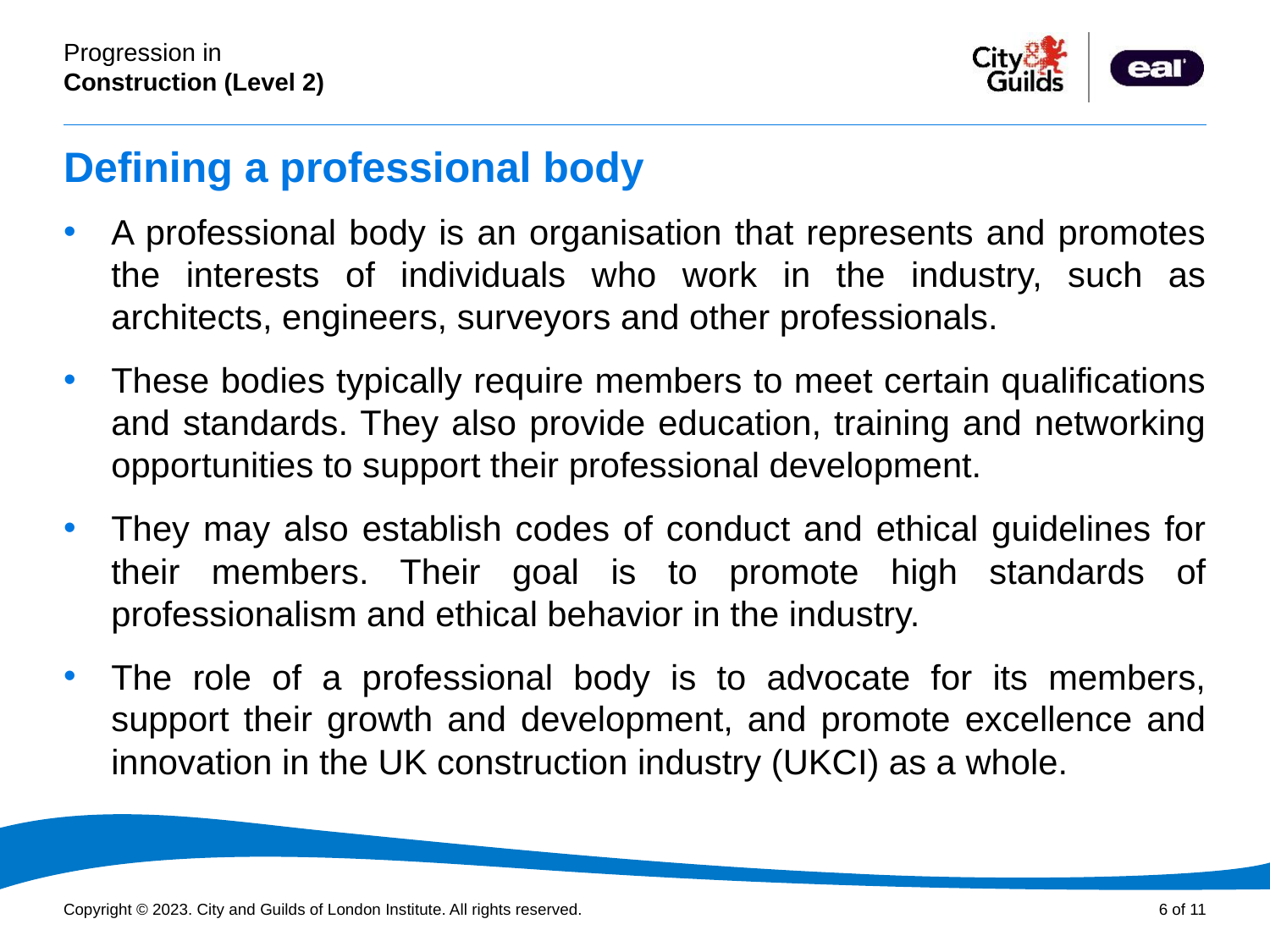

# Defining a professional body
A professional body is an organisation that represents and promotes the interests of individuals who work in the industry, such as architects, engineers, surveyors and other professionals.
These bodies typically require members to meet certain qualifications and standards. They also provide education, training and networking opportunities to support their professional development.
They may also establish codes of conduct and ethical guidelines for their members. Their goal is to promote high standards of professionalism and ethical behavior in the industry.
The role of a professional body is to advocate for its members, support their growth and development, and promote excellence and innovation in the UK construction industry (UKCI) as a whole.